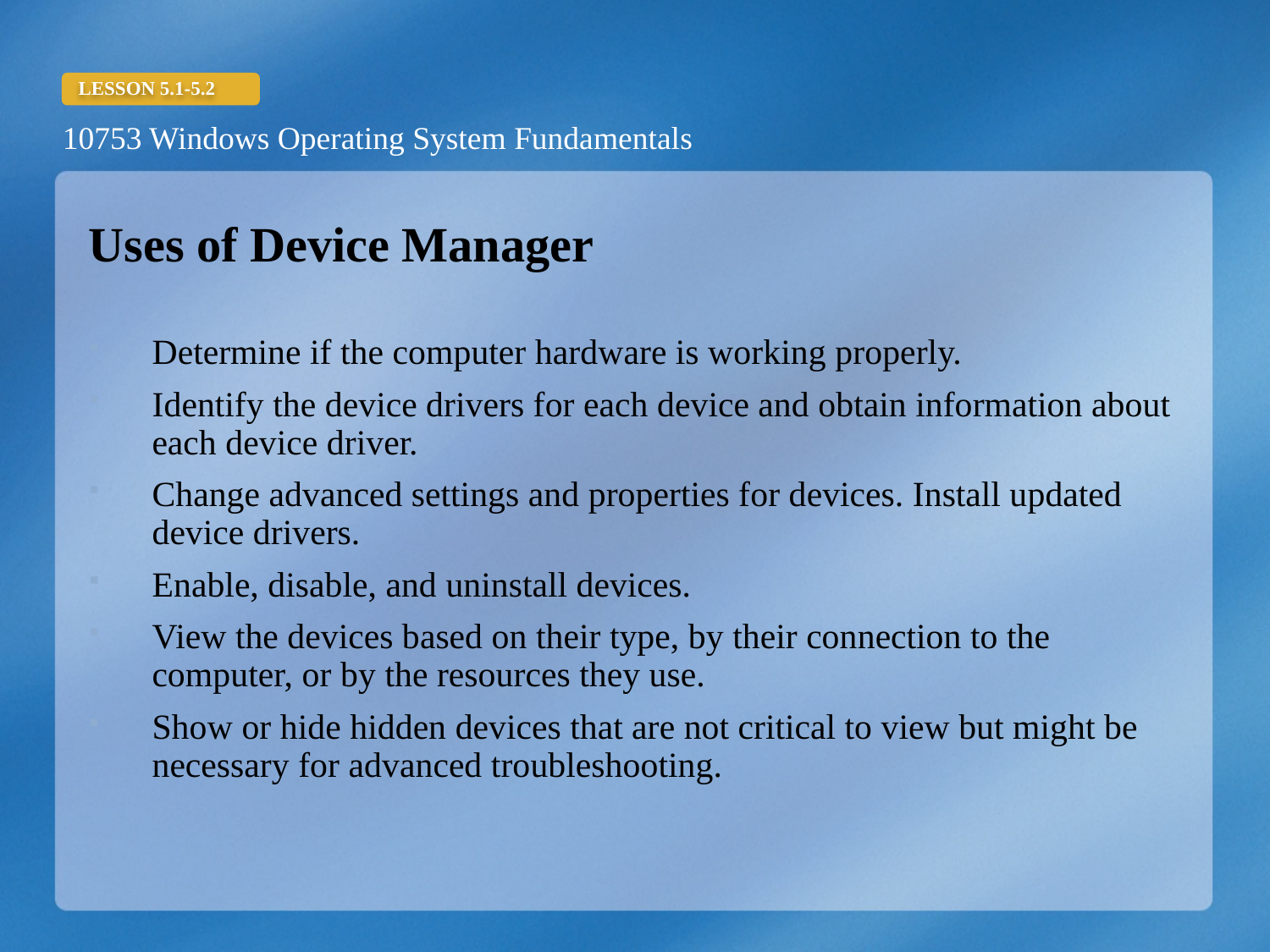

Uses of Device Manager

Determine if the computer hardware is working properly.
Identify the device drivers for each device and obtain information about each device driver.
Change advanced settings and properties for devices. Install updated device drivers.
Enable, disable, and uninstall devices.
View the devices based on their type, by their connection to the computer, or by the resources they use.
Show or hide hidden devices that are not critical to view but might be necessary for advanced troubleshooting.